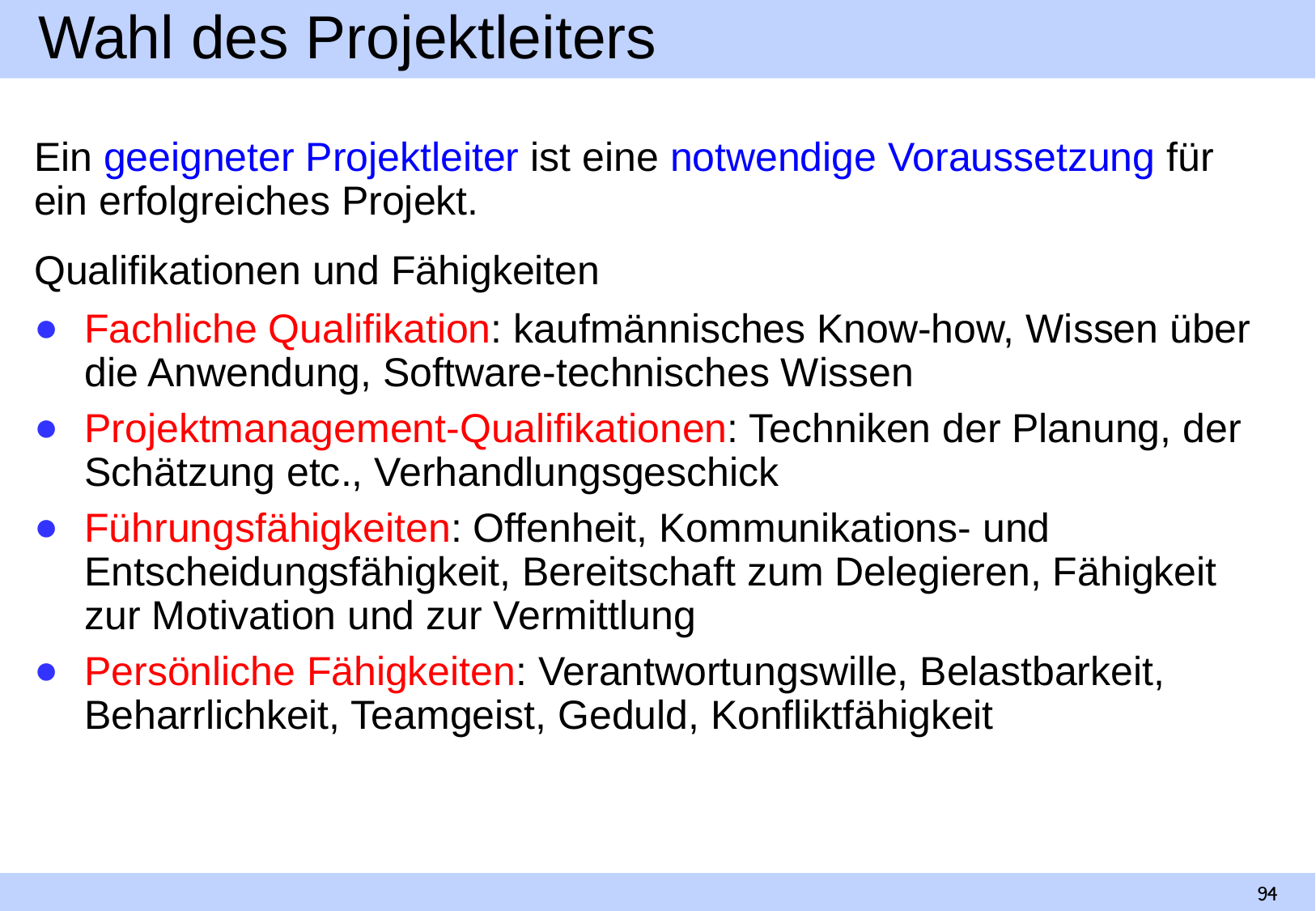

# Wahl des Projektleiters
Ein geeigneter Projektleiter ist eine notwendige Voraussetzung für ein erfolgreiches Projekt.
Qualifikationen und Fähigkeiten
Fachliche Qualifikation: kaufmännisches Know-how, Wissen über die Anwendung, Software-technisches Wissen
Projektmanagement-Qualifikationen: Techniken der Planung, der Schätzung etc., Verhandlungsgeschick
Führungsfähigkeiten: Offenheit, Kommunikations- und Entscheidungsfähigkeit, Bereitschaft zum Delegieren, Fähigkeit zur Motivation und zur Vermittlung
Persönliche Fähigkeiten: Verantwortungswille, Belastbarkeit, Beharrlichkeit, Teamgeist, Geduld, Konfliktfähigkeit
94